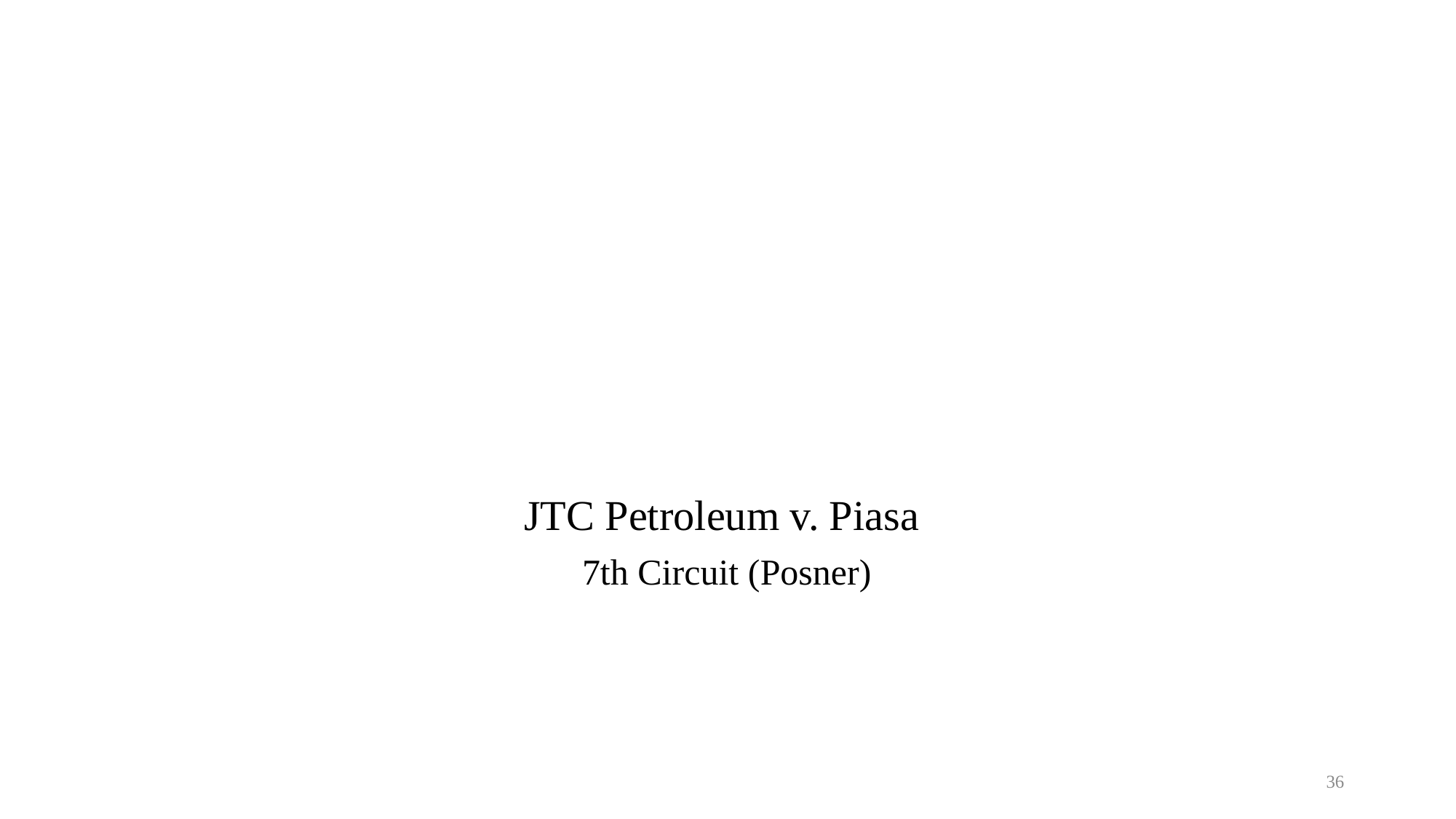

# JTC Petroleum v. Piasa
7th Circuit (Posner)
36